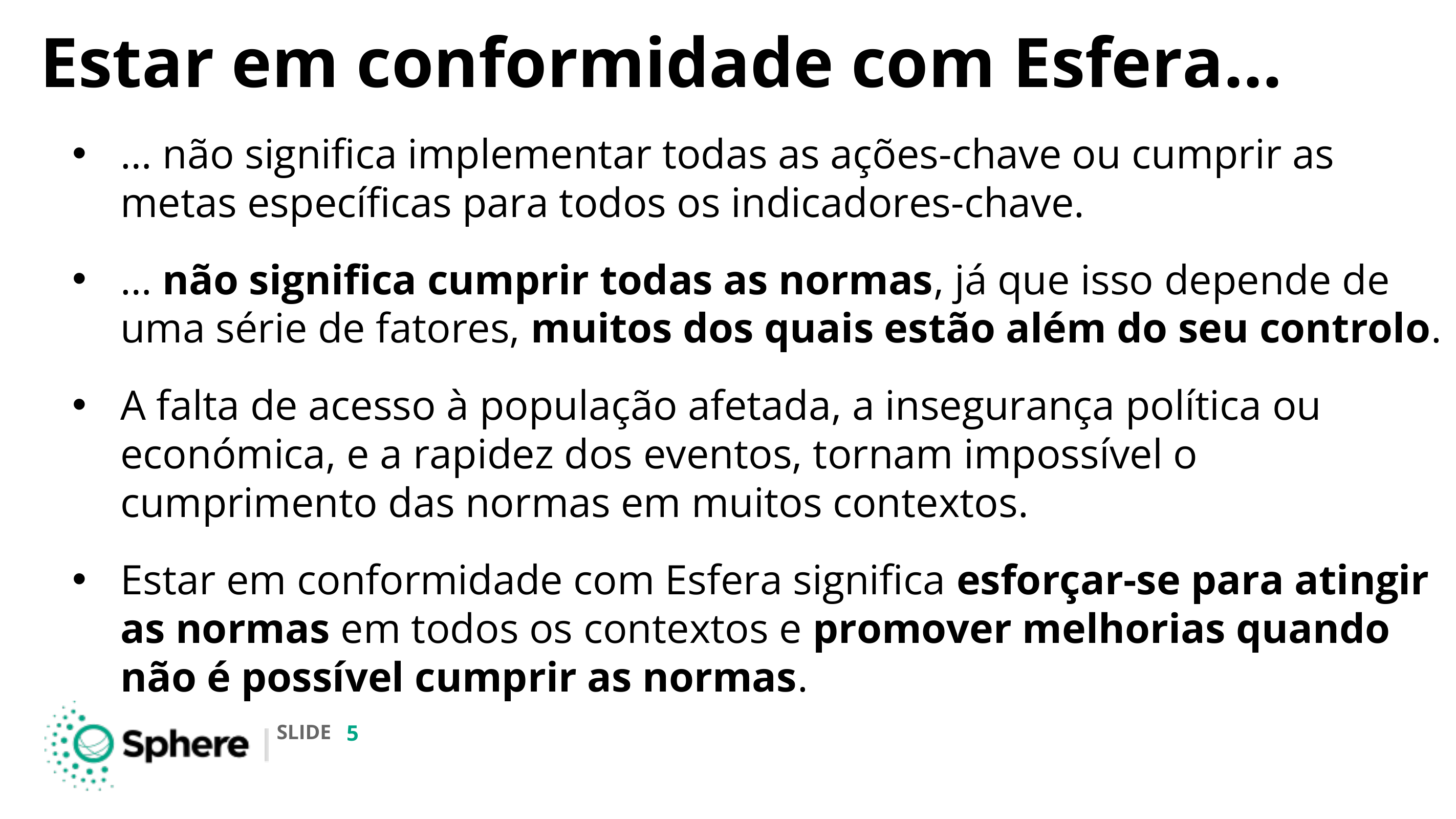

# Estar em conformidade com Esfera…
… não significa implementar todas as ações-chave ou cumprir as metas específicas para todos os indicadores-chave.
… não significa cumprir todas as normas, já que isso depende de uma série de fatores, muitos dos quais estão além do seu controlo.
A falta de acesso à população afetada, a insegurança política ou económica, e a rapidez dos eventos, tornam impossível o cumprimento das normas em muitos contextos.
Estar em conformidade com Esfera significa esforçar-se para atingir as normas em todos os contextos e promover melhorias quando não é possível cumprir as normas.
5